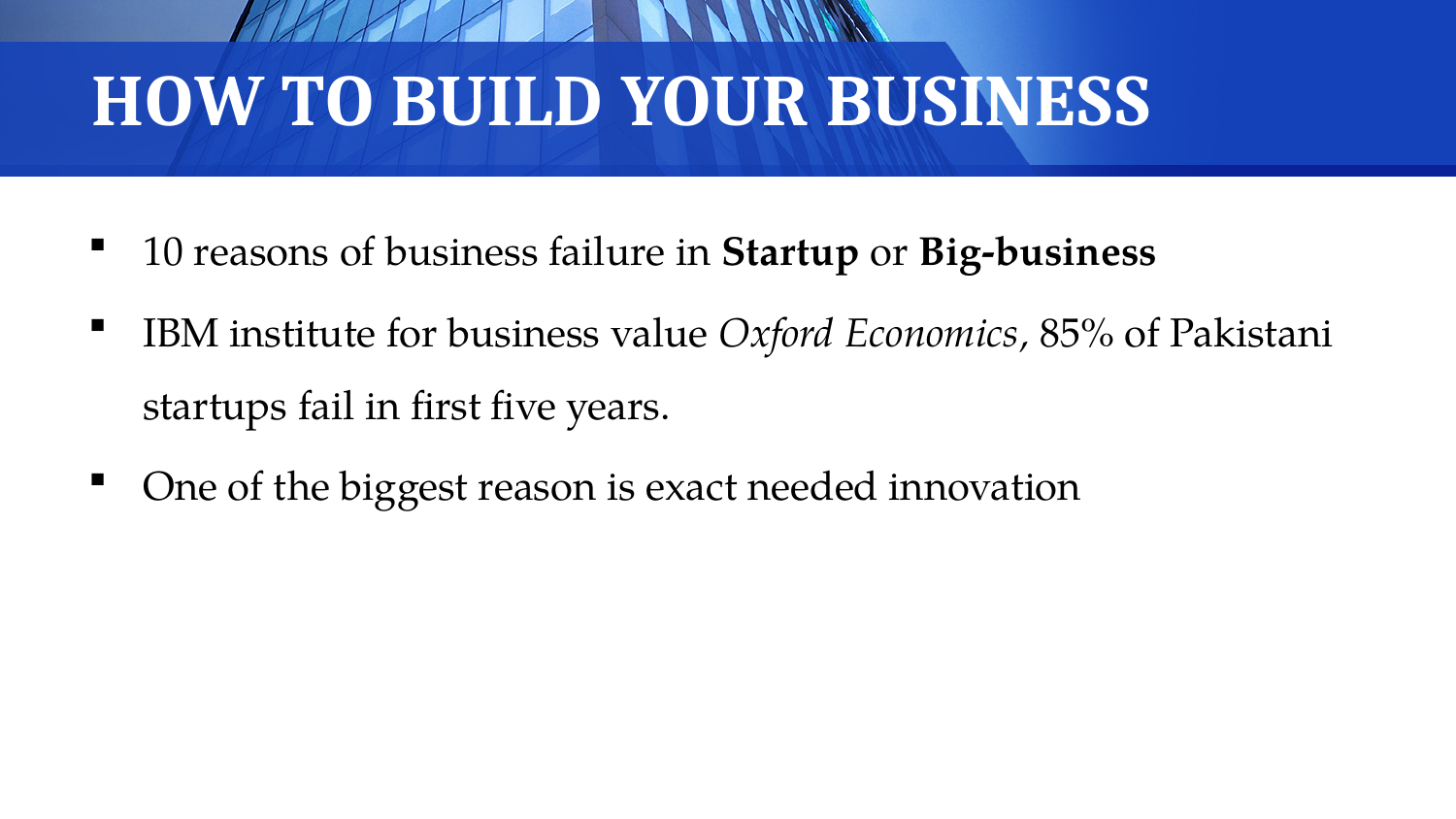

# HOW TO BUILD YOUR BUSINESS
10 reasons of business failure in Startup or Big-business
IBM institute for business value Oxford Economics, 85% of Pakistani startups fail in first five years.
One of the biggest reason is exact needed innovation